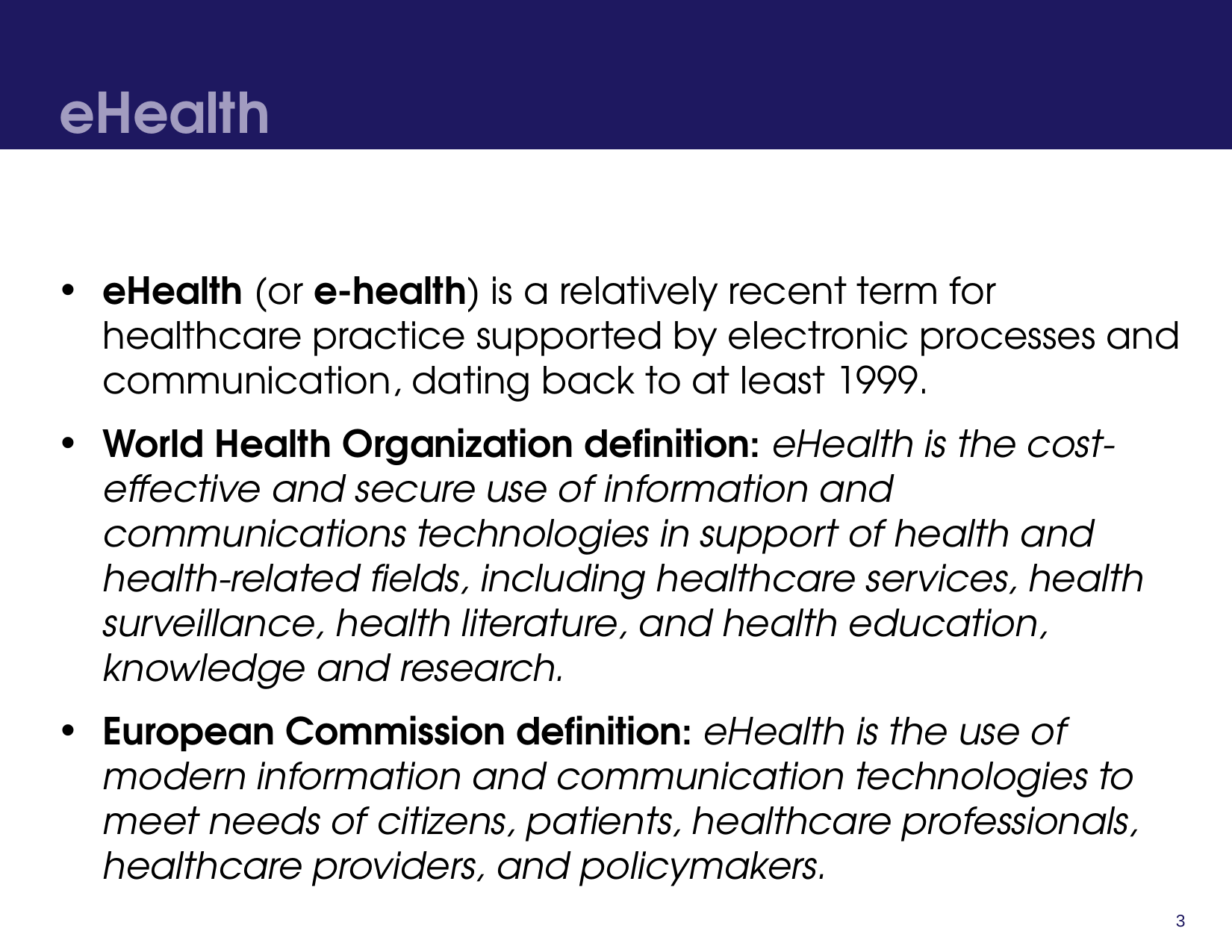

# eHealth
eHealth (or e-health) is a relatively recent term for healthcare practice supported by electronic processes and communication, dating back to at least 1999.
World Health Organization definition: eHealth is the cost-effective and secure use of information and communications technologies in support of health and health-related fields, including healthcare services, health surveillance, health literature, and health education, knowledge and research.
European Commission definition: eHealth is the use of modern information and communication technologies to meet needs of citizens, patients, healthcare professionals, healthcare providers, and policymakers.
3